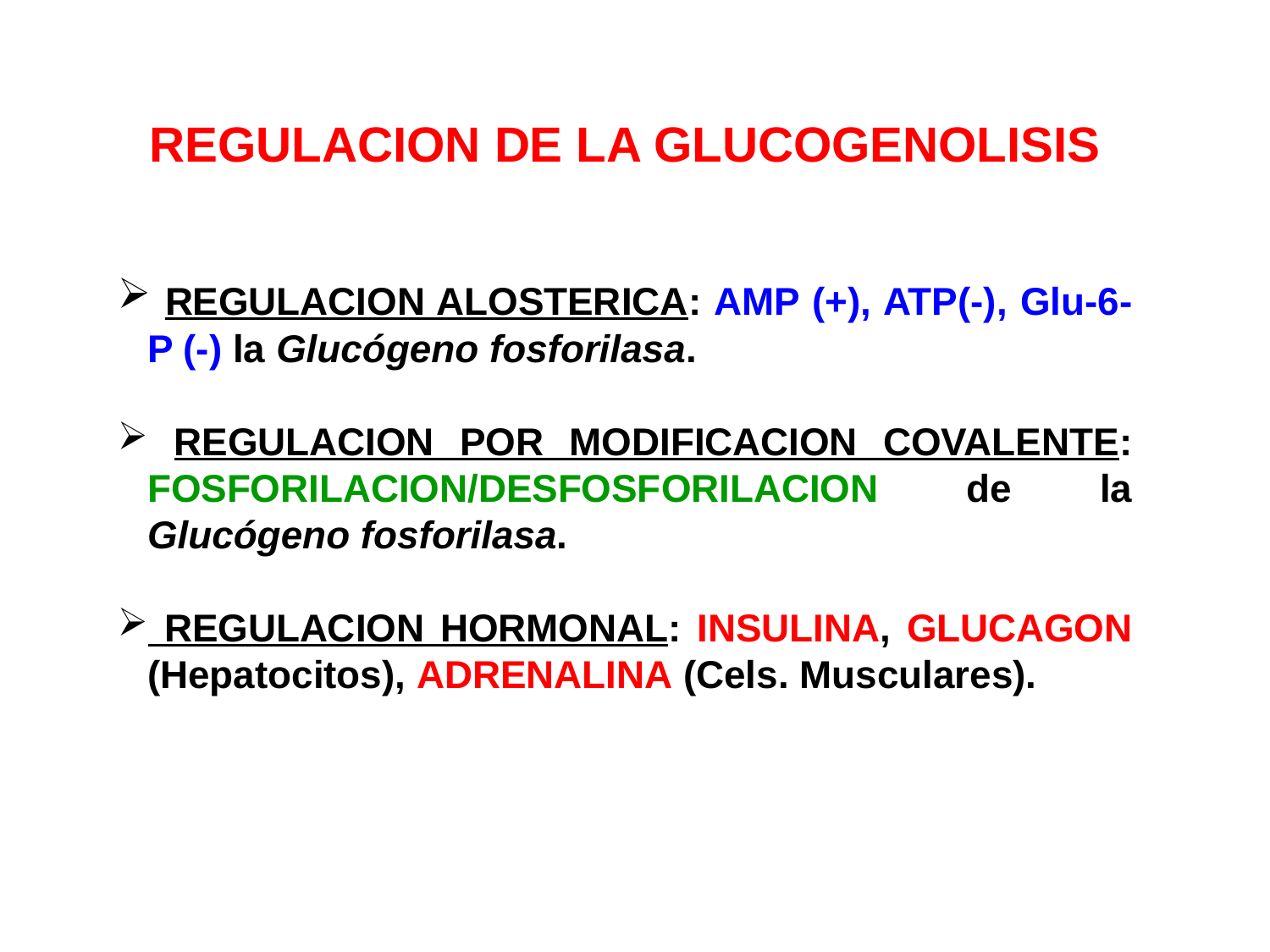

REGULACION DE LA GLUCOGENOLISIS

 REGULACION ALOSTERICA: AMP (+), ATP(-), Glu-6-P (-) la Glucógeno fosforilasa.

 REGULACION POR MODIFICACION COVALENTE: FOSFORILACION/DESFOSFORILACION de la Glucógeno fosforilasa.

 REGULACION HORMONAL: INSULINA, GLUCAGON (Hepatocitos), ADRENALINA (Cels. Musculares).